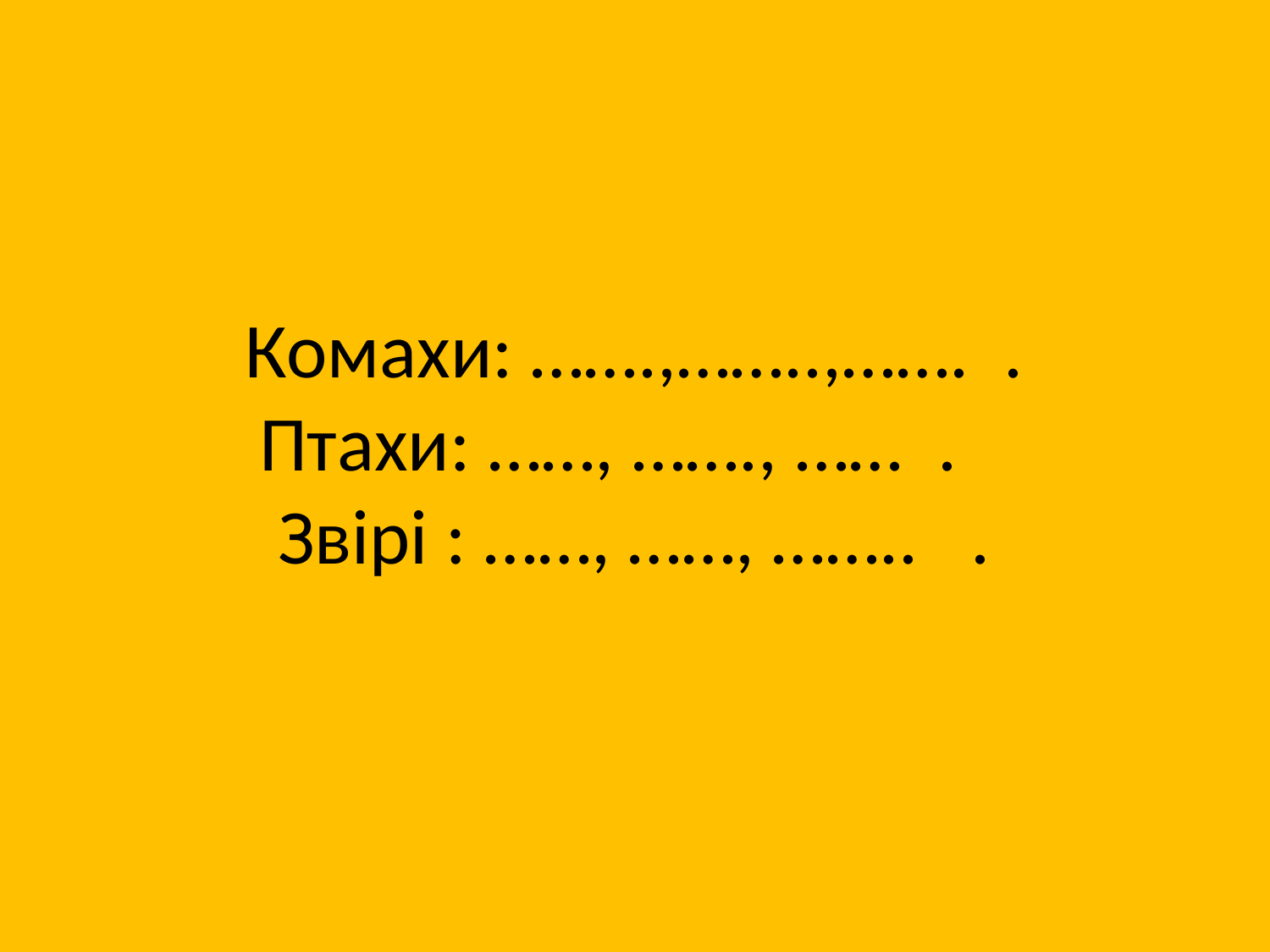

# Комахи: …….,……..,…….  . Птахи: ……, ……., ……  . Звірі : ……, ……, ……..   .